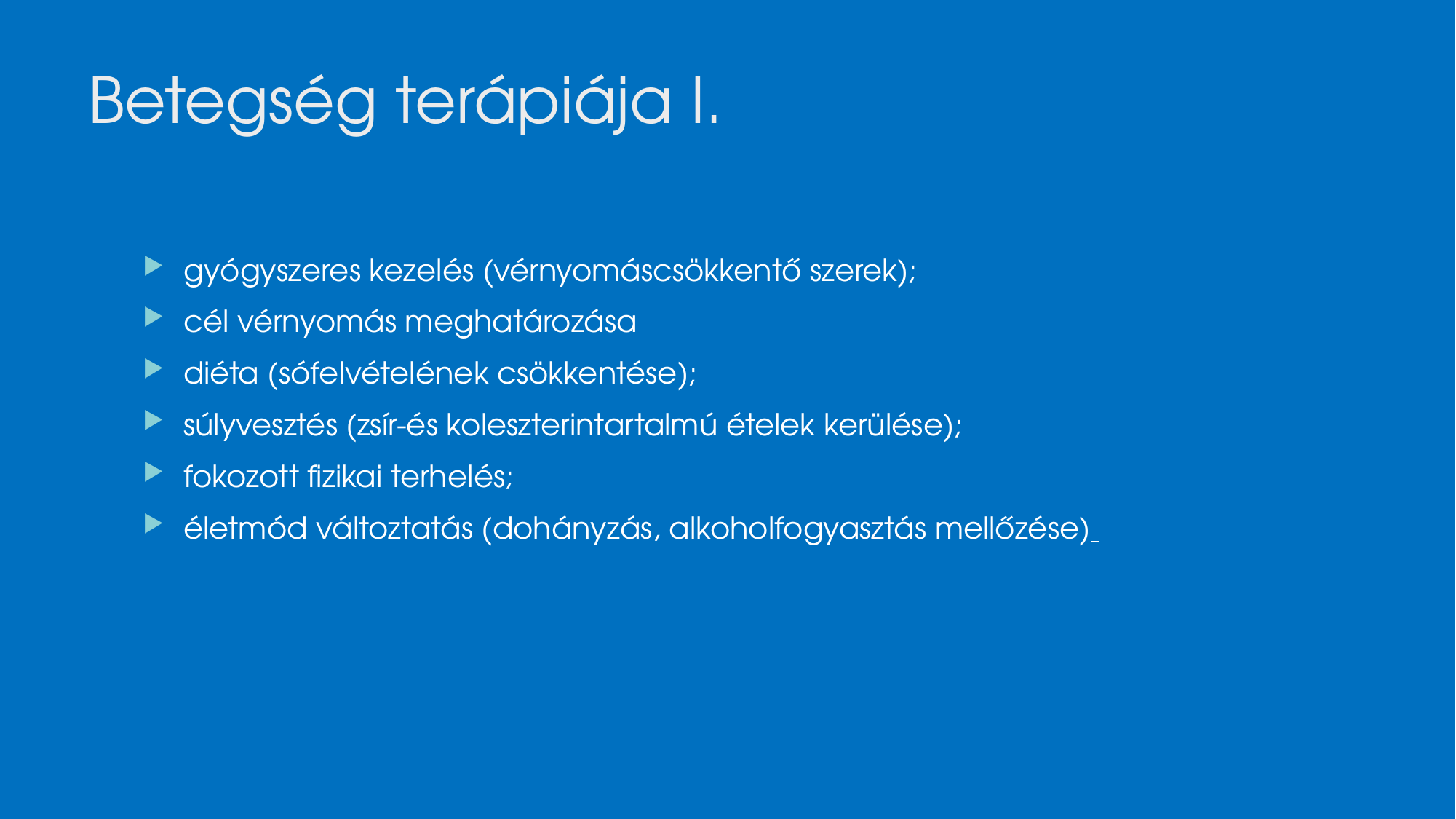

# Betegség terápiája I.
gyógyszeres kezelés (vérnyomáscsökkentő szerek);
cél vérnyomás meghatározása
diéta (sófelvételének csökkentése);
súlyvesztés (zsír-és koleszterintartalmú ételek kerülése);
fokozott fizikai terhelés;
életmód változtatás (dohányzás, alkoholfogyasztás mellőzése)